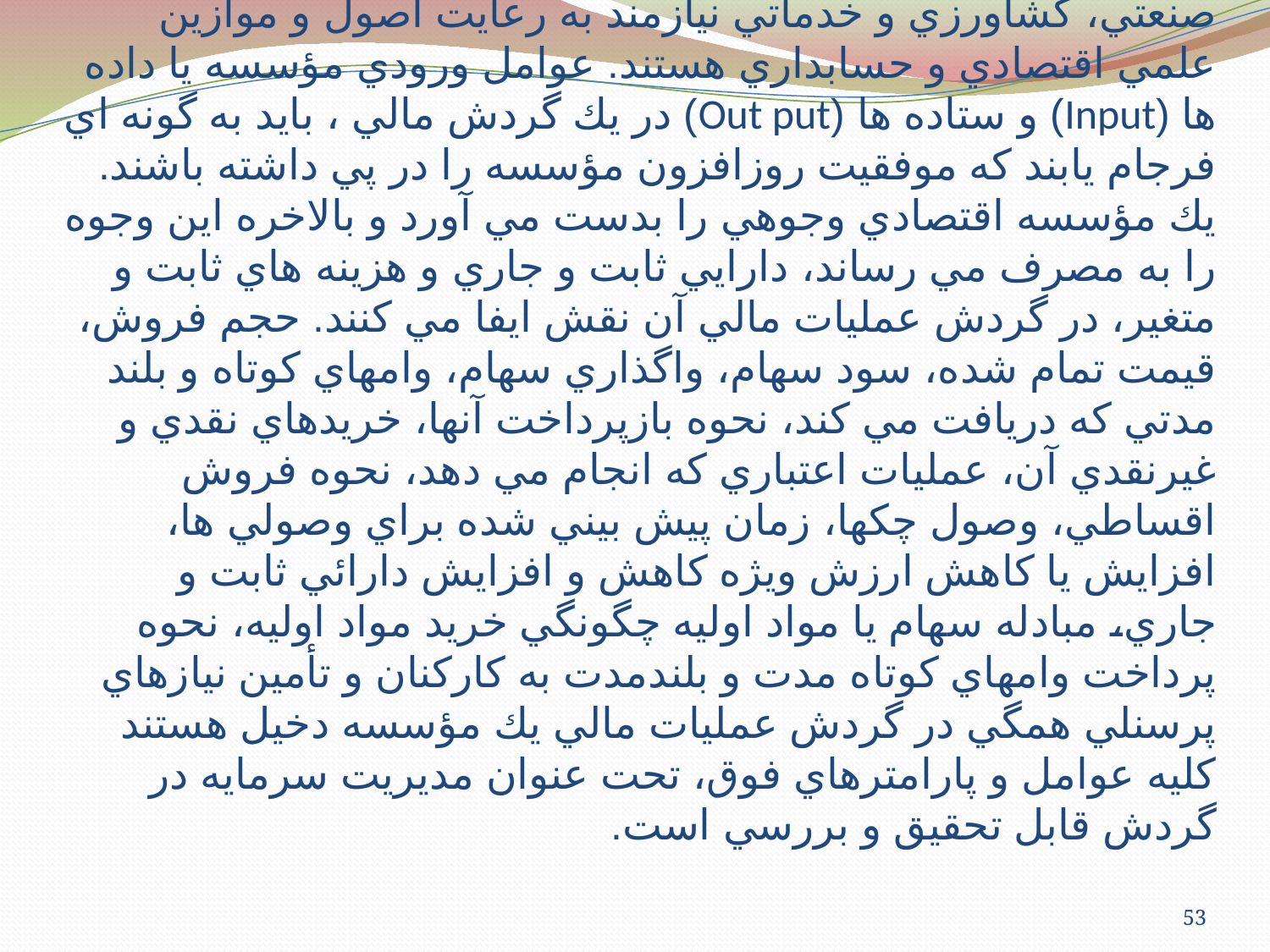

# عوامل مختلفي در كاركرد مناسب اقتصادي و مالي يك مؤسسه دخالت دارند. مؤسسات، چه توليدي و چه توزيعي در بخشهاي صنعتي، كشاورزي و خدماتي نيازمند به رعايت اصول و موازين علمي اقتصادي و حسابداري هستند. عوامل ورودي مؤسسه يا داده ها (Input) و ستاده ها (Out put) در يك گردش مالي ، بايد به گونه اي فرجام يابند كه موفقيت روزافزون مؤسسه را در پي داشته باشند. يك مؤسسه اقتصادي وجوهي را بدست مي آورد و بالاخره اين وجوه را به مصرف مي رساند، دارايي ثابت و جاري و هزينه هاي ثابت و متغير، در گردش عمليات مالي آن نقش ايفا مي كنند. حجم فروش، قيمت تمام شده، سود سهام، واگذاري سهام، وامهاي كوتاه و بلند مدتي كه دريافت مي كند، نحوه بازپرداخت آنها، خريدهاي نقدي و غيرنقدي آن، عمليات اعتباري كه انجام مي دهد، نحوه فروش اقساطي، وصول چكها، زمان پيش بيني شده براي وصولي ها،‌ افزايش يا كاهش ارزش ويژه كاهش و افزايش دارائي ثابت و جاري، مبادله سهام يا مواد اوليه چگونگي خريد مواد اوليه، نحوه پرداخت وامهاي كوتاه مدت و بلندمدت به كاركنان و تأمين نيازهاي پرسنلي همگي در گردش عمليات مالي يك مؤسسه دخيل هستند كليه عوامل و پارامترهاي فوق، تحت عنوان مديريت سرمايه در گردش قابل تحقيق و بررسي است.
53